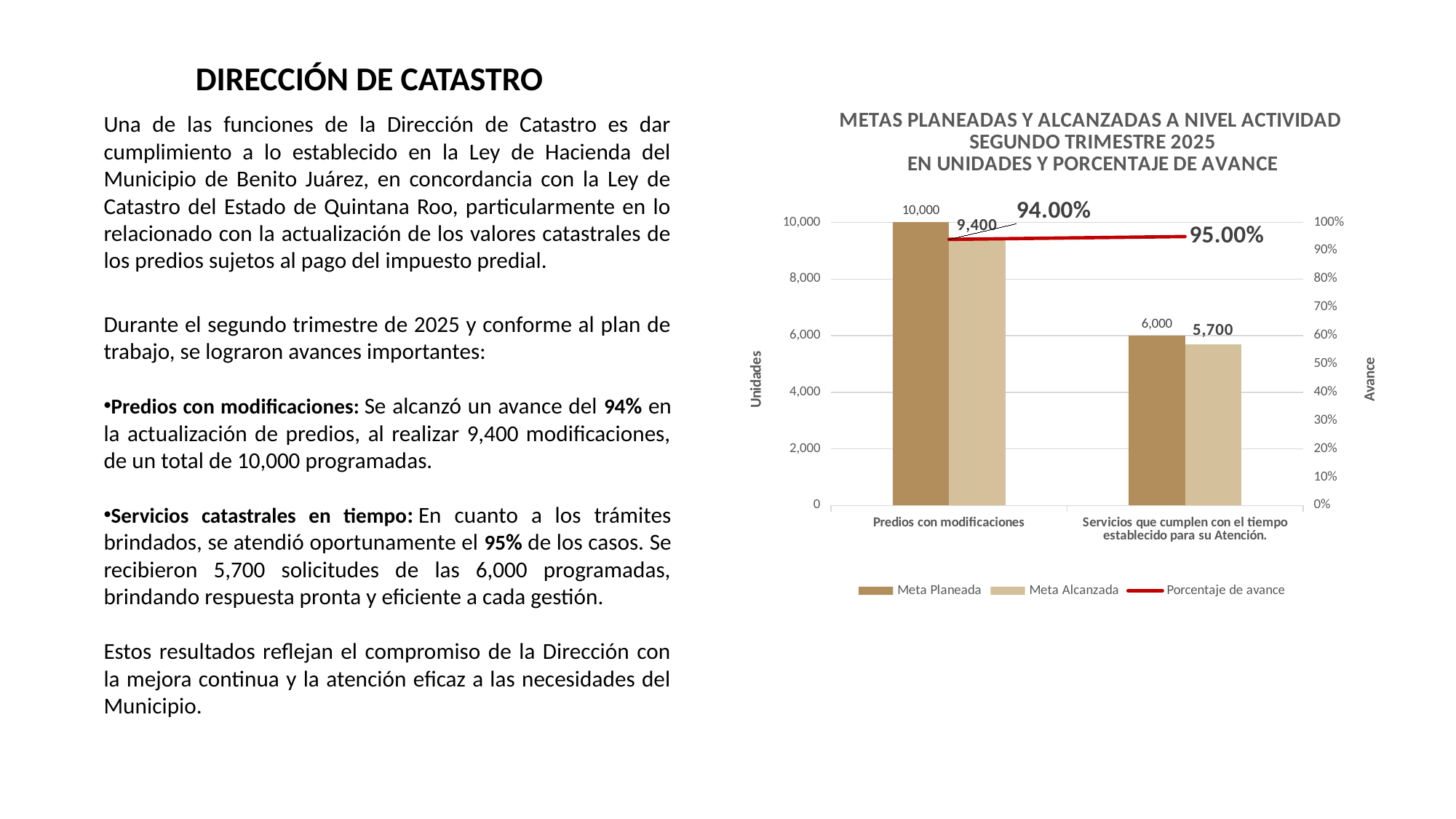

DIRECCIÓN DE CATASTRO
Una de las funciones de la Dirección de Catastro es dar cumplimiento a lo establecido en la Ley de Hacienda del Municipio de Benito Juárez, en concordancia con la Ley de Catastro del Estado de Quintana Roo, particularmente en lo relacionado con la actualización de los valores catastrales de los predios sujetos al pago del impuesto predial.

Durante el segundo trimestre de 2025 y conforme al plan de trabajo, se lograron avances importantes:

Predios con modificaciones: Se alcanzó un avance del 94% en la actualización de predios, al realizar 9,400 modificaciones, de un total de 10,000 programadas.

Servicios catastrales en tiempo: En cuanto a los trámites brindados, se atendió oportunamente el 95% de los casos. Se recibieron 5,700 solicitudes de las 6,000 programadas, brindando respuesta pronta y eficiente a cada gestión.

Estos resultados reflejan el compromiso de la Dirección con la mejora continua y la atención eficaz a las necesidades del Municipio.

### Chart: METAS PLANEADAS Y ALCANZADAS A NIVEL ACTIVIDAD
SEGUNDO TRIMESTRE 2025
EN UNIDADES Y PORCENTAJE DE AVANCE

| Category | Meta Planeada | Meta Alcanzada |  |
|---|---|---|---|
| Predios con modificaciones | 10000.0 | 9400.0 | 0.94 |
| Servicios que cumplen con el tiempo establecido para su Atención. | 6000.0 | 5700.0 | 0.95 |